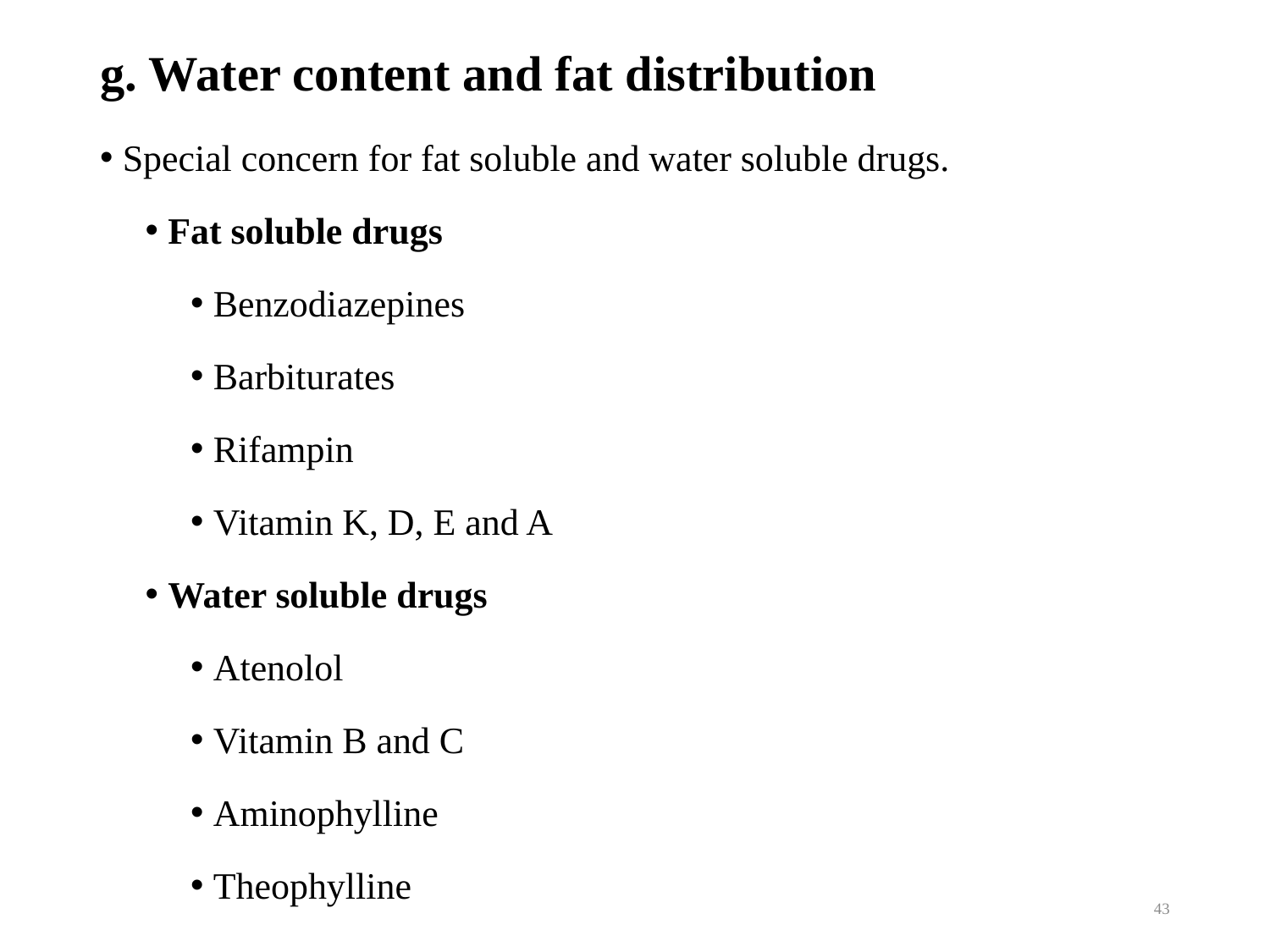

g. Water content and fat distribution
Special concern for fat soluble and water soluble drugs.
Fat soluble drugs
Benzodiazepines
Barbiturates
Rifampin
Vitamin K, D, E and A
Water soluble drugs
Atenolol
Vitamin B and C
Aminophylline
Theophylline

43